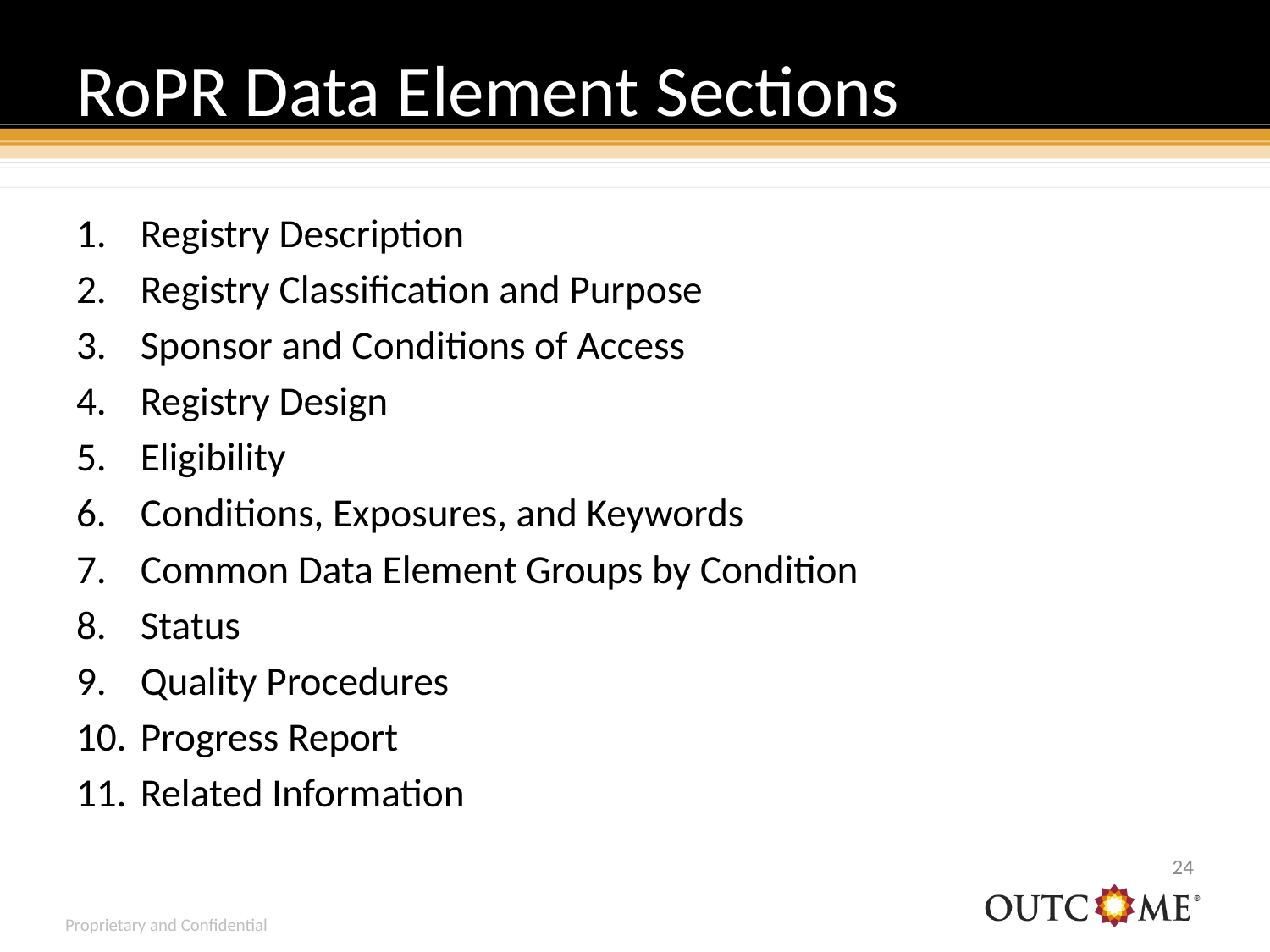

# RoPR Data Element Sections
Registry Description
Registry Classification and Purpose
Sponsor and Conditions of Access
Registry Design
Eligibility
Conditions, Exposures, and Keywords
Common Data Element Groups by Condition
Status
Quality Procedures
Progress Report
Related Information

24